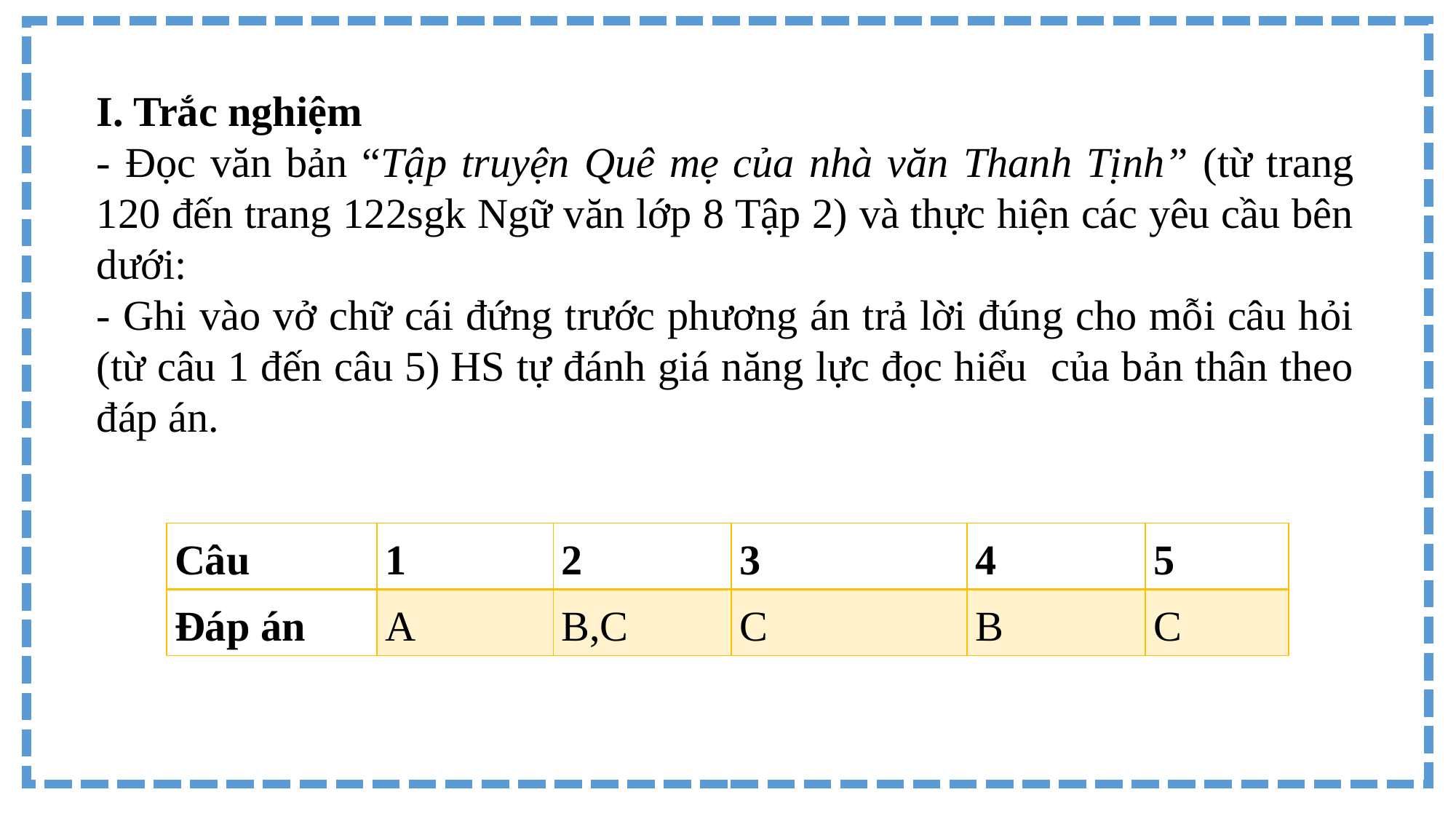

I. Trắc nghiệm
- Đọc văn bản “Tập truyện Quê mẹ của nhà văn Thanh Tịnh” (từ trang 120 đến trang 122sgk Ngữ văn lớp 8 Tập 2) và thực hiện các yêu cầu bên dưới:
- Ghi vào vở chữ cái đứng trước phương án trả lời đúng cho mỗi câu hỏi (từ câu 1 đến câu 5) HS tự đánh giá năng lực đọc hiểu  của bản thân theo đáp án.

| Câu | 1 | 2 | 3 | 4 | 5 |
| --- | --- | --- | --- | --- | --- |
| Đáp án | A | B,C | C | B | C |